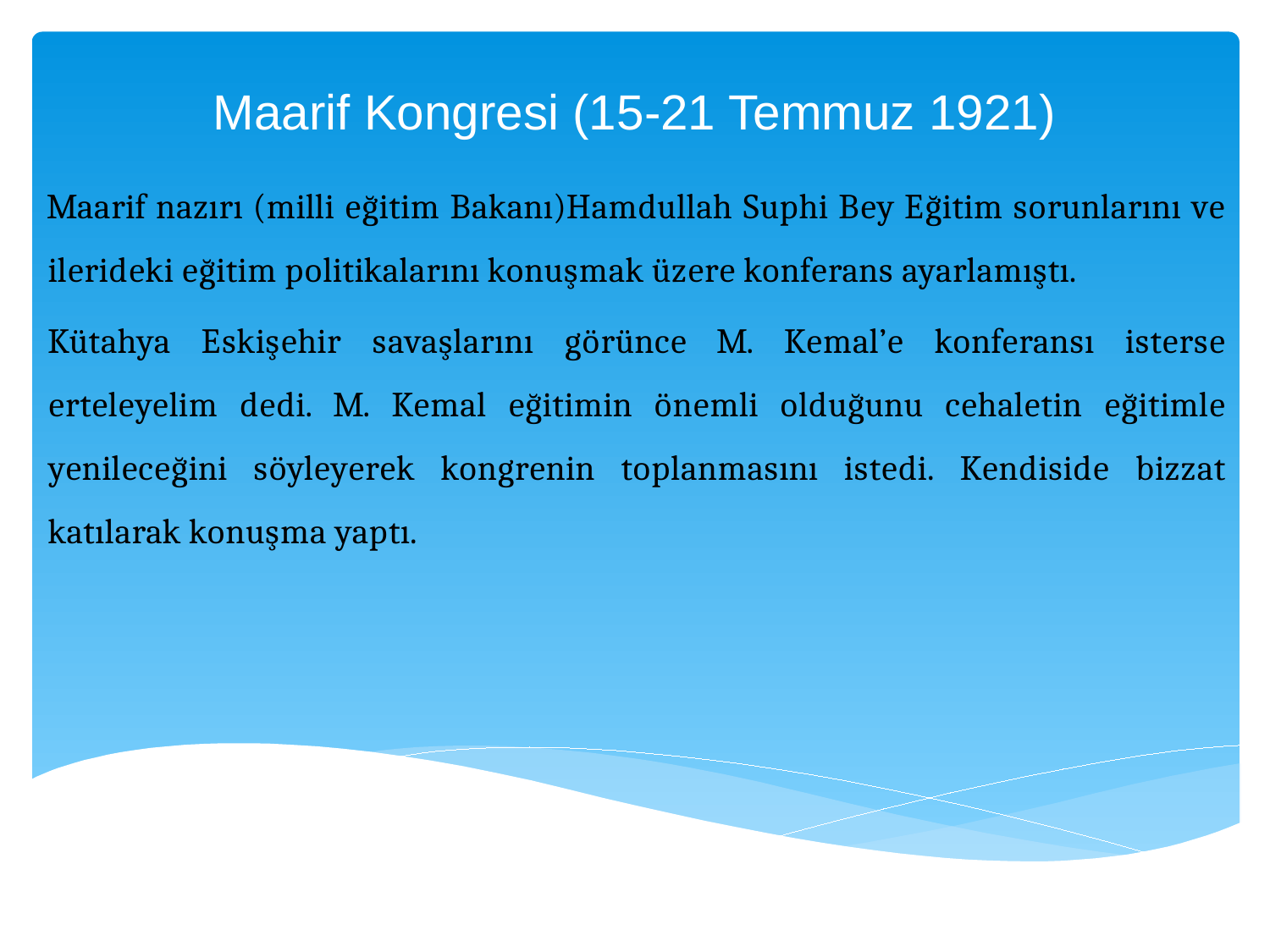

# Maarif Kongresi (15-21 Temmuz 1921)
Maarif nazırı (milli eğitim Bakanı)Hamdullah Suphi Bey Eğitim sorunlarını ve ilerideki eğitim politikalarını konuşmak üzere konferans ayarlamıştı.
Kütahya Eskişehir savaşlarını görünce M. Kemal’e konferansı isterse erteleyelim dedi. M. Kemal eğitimin önemli olduğunu cehaletin eğitimle yenileceğini söyleyerek kongrenin toplanmasını istedi. Kendiside bizzat katılarak konuşma yaptı.